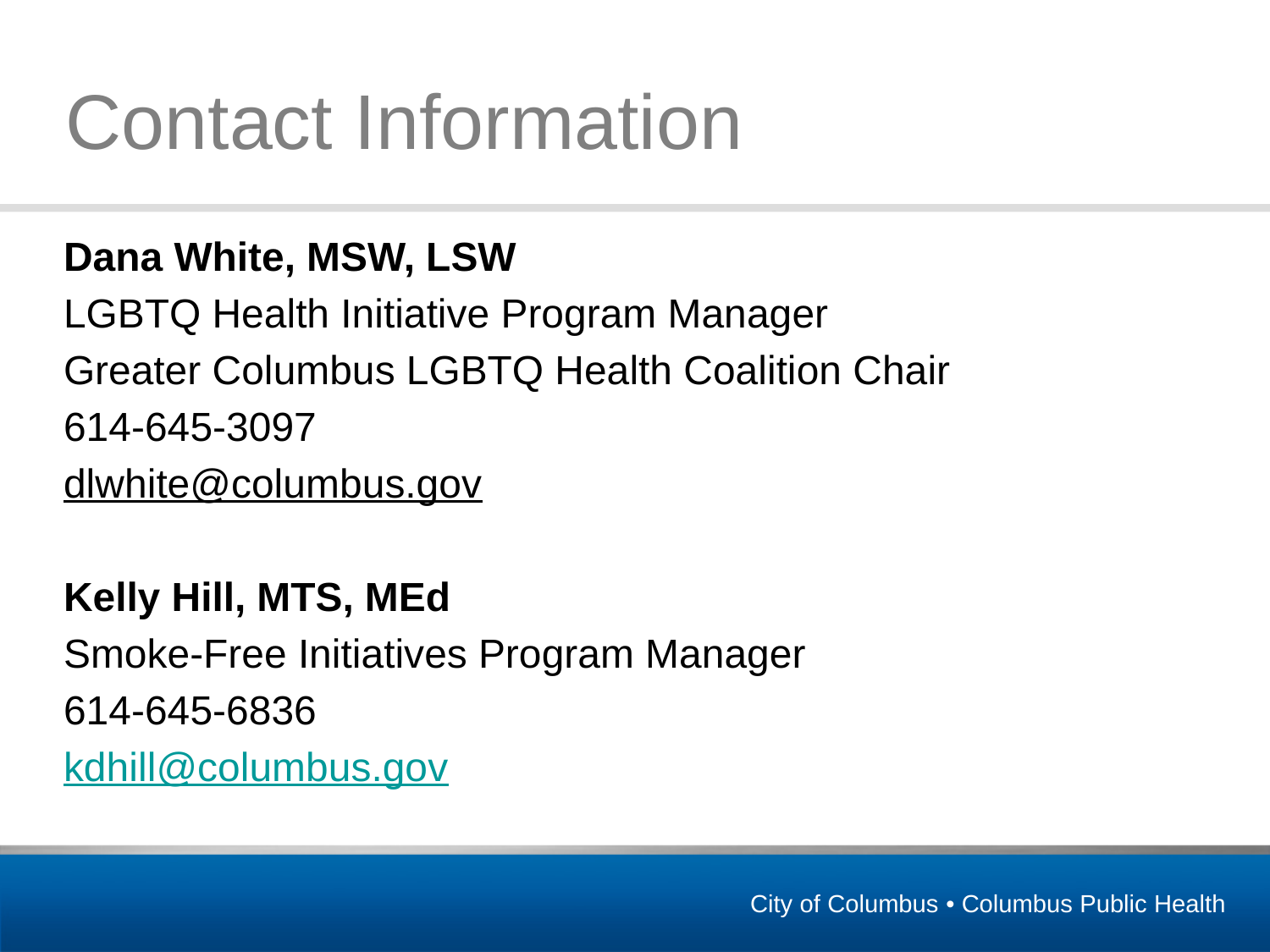

# Contact Information
Dana White, MSW, LSW
LGBTQ Health Initiative Program Manager
Greater Columbus LGBTQ Health Coalition Chair
614-645-3097
dlwhite@columbus.gov

Kelly Hill, MTS, MEd
Smoke-Free Initiatives Program Manager
614-645-6836
kdhill@columbus.gov